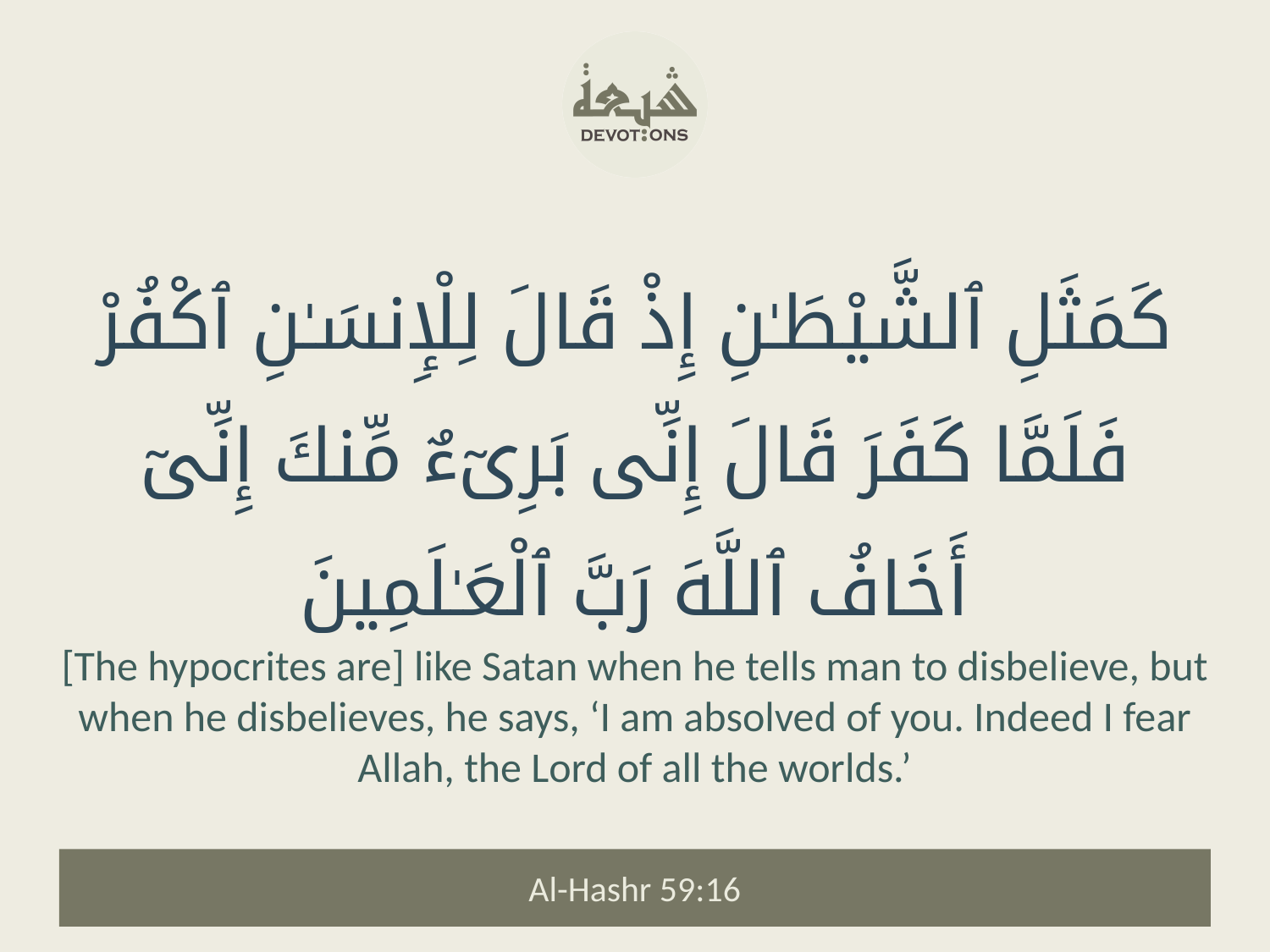

كَمَثَلِ ٱلشَّيْطَـٰنِ إِذْ قَالَ لِلْإِنسَـٰنِ ٱكْفُرْ فَلَمَّا كَفَرَ قَالَ إِنِّى بَرِىٓءٌ مِّنكَ إِنِّىٓ أَخَافُ ٱللَّهَ رَبَّ ٱلْعَـٰلَمِينَ
[The hypocrites are] like Satan when he tells man to disbelieve, but when he disbelieves, he says, ‘I am absolved of you. Indeed I fear Allah, the Lord of all the worlds.’
Al-Hashr 59:16